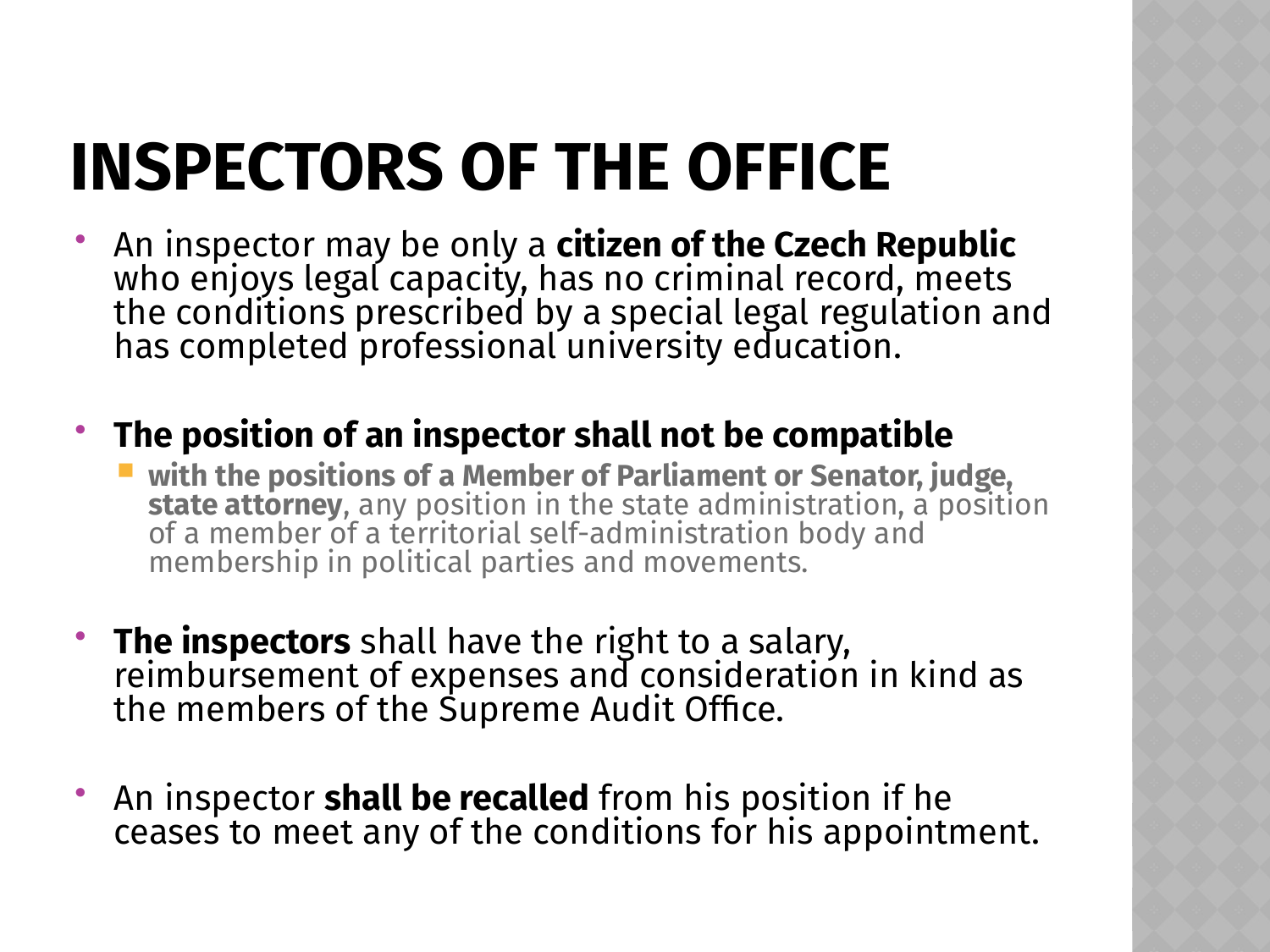

# Inspectors of the Office
An inspector may be only a citizen of the Czech Republic who enjoys legal capacity, has no criminal record, meets the conditions prescribed by a special legal regulation and has completed professional university education.

The position of an inspector shall not be compatible
with the positions of a Member of Parliament or Senator, judge, state attorney, any position in the state administration, a position of a member of a territorial self-administration body and membership in political parties and movements.

The inspectors shall have the right to a salary, reimbursement of expenses and consideration in kind as the members of the Supreme Audit Office.

An inspector shall be recalled from his position if he ceases to meet any of the conditions for his appointment.